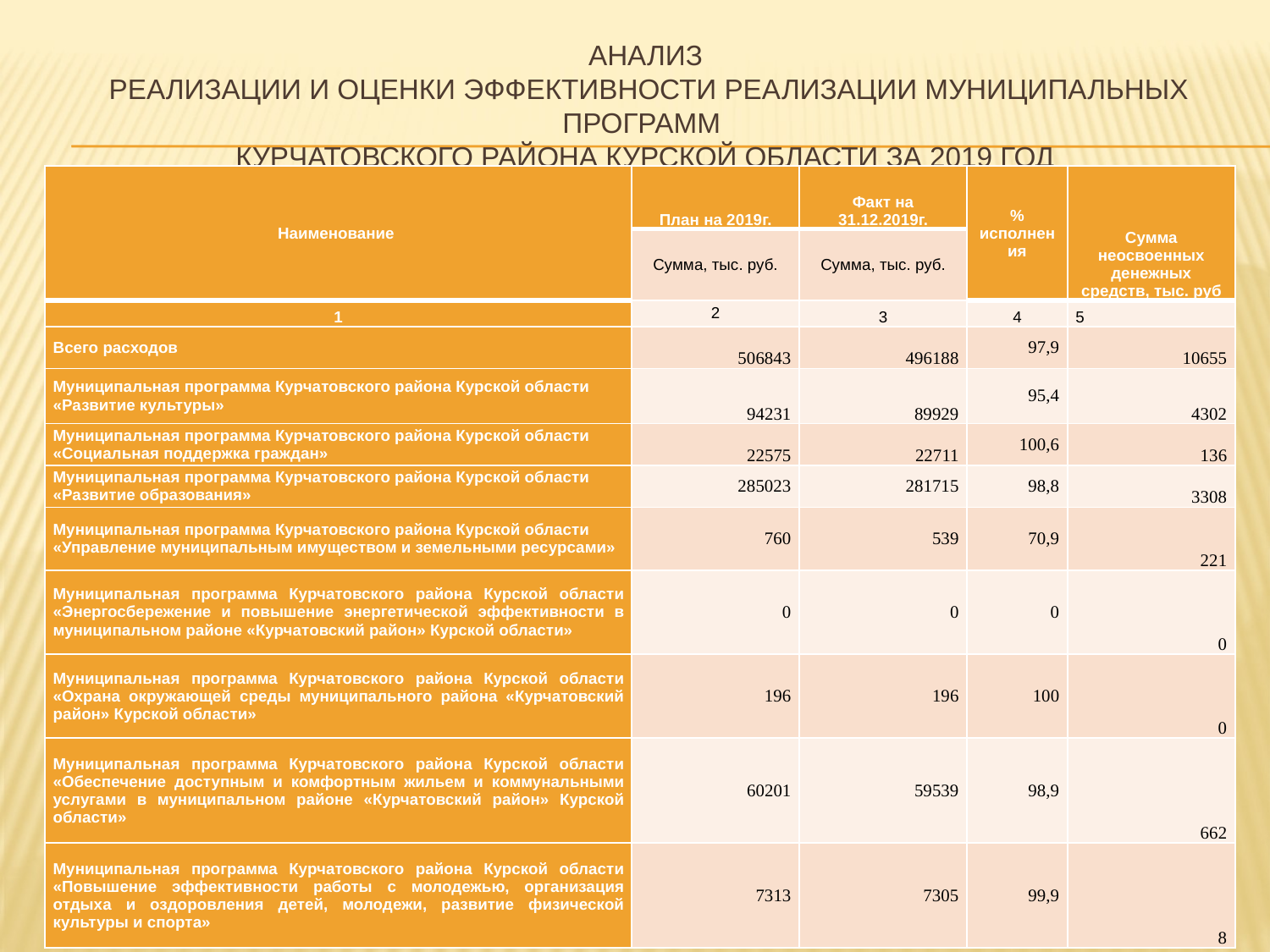

# Анализ реализации и оценки эффективности реализации муниципальных программ Курчатовского района Курской области за 2019 год
| Наименование | План на 2019г. | Факт на 31.12.2019г. | % исполнения | Сумма неосвоенных денежных средств, тыс. руб |
| --- | --- | --- | --- | --- |
|  | Сумма, тыс. руб. | Сумма, тыс. руб. |  |  |
| 1 | 2 | 3 | 4 | 5 |
| Всего расходов | 506843 | 496188 | 97,9 | 10655 |
| Муниципальная программа Курчатовского района Курской области «Развитие культуры» | 94231 | 89929 | 95,4 | 4302 |
| Муниципальная программа Курчатовского района Курской области «Социальная поддержка граждан» | 22575 | 22711 | 100,6 | 136 |
| Муниципальная программа Курчатовского района Курской области «Развитие образования» | 285023 | 281715 | 98,8 | 3308 |
| Муниципальная программа Курчатовского района Курской области «Управление муниципальным имуществом и земельными ресурсами» | 760 | 539 | 70,9 | 221 |
| Муниципальная программа Курчатовского района Курской области «Энергосбережение и повышение энергетической эффективности в муниципальном районе «Курчатовский район» Курской области» | 0 | 0 | 0 | 0 |
| Муниципальная программа Курчатовского района Курской области «Охрана окружающей среды муниципального района «Курчатовский район» Курской области» | 196 | 196 | 100 | 0 |
| Муниципальная программа Курчатовского района Курской области «Обеспечение доступным и комфортным жильем и коммунальными услугами в муниципальном районе «Курчатовский район» Курской области» | 60201 | 59539 | 98,9 | 662 |
| Муниципальная программа Курчатовского района Курской области «Повышение эффективности работы с молодежью, организация отдыха и оздоровления детей, молодежи, развитие физической культуры и спорта» | 7313 | 7305 | 99,9 | 8 |